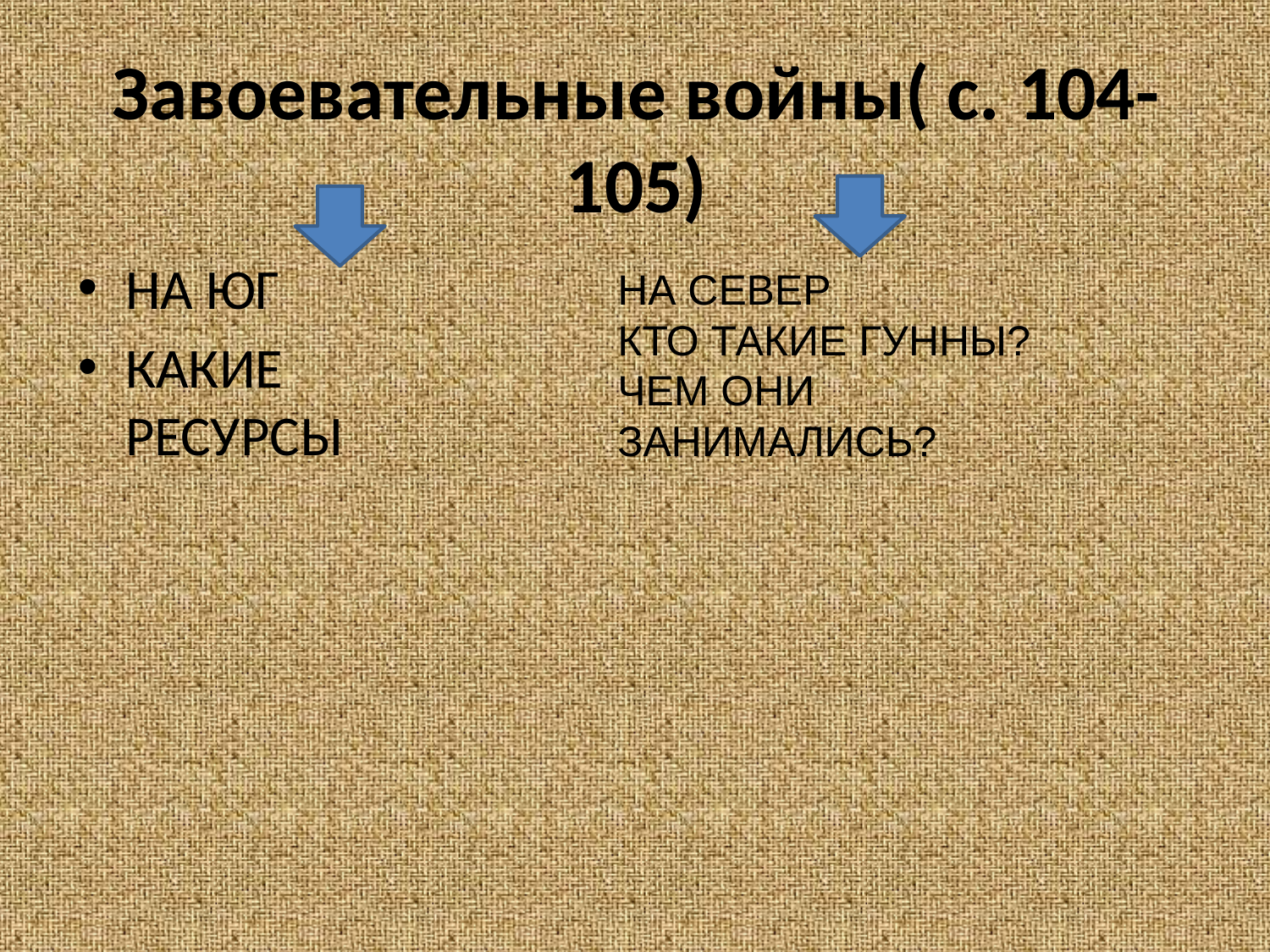

Завоевательные войны( с. 104-105)

НА ЮГ
КАКИЕ РЕСУРСЫ
НА СЕВЕР
КТО ТАКИЕ ГУННЫ?
ЧЕМ ОНИ ЗАНИМАЛИСЬ?